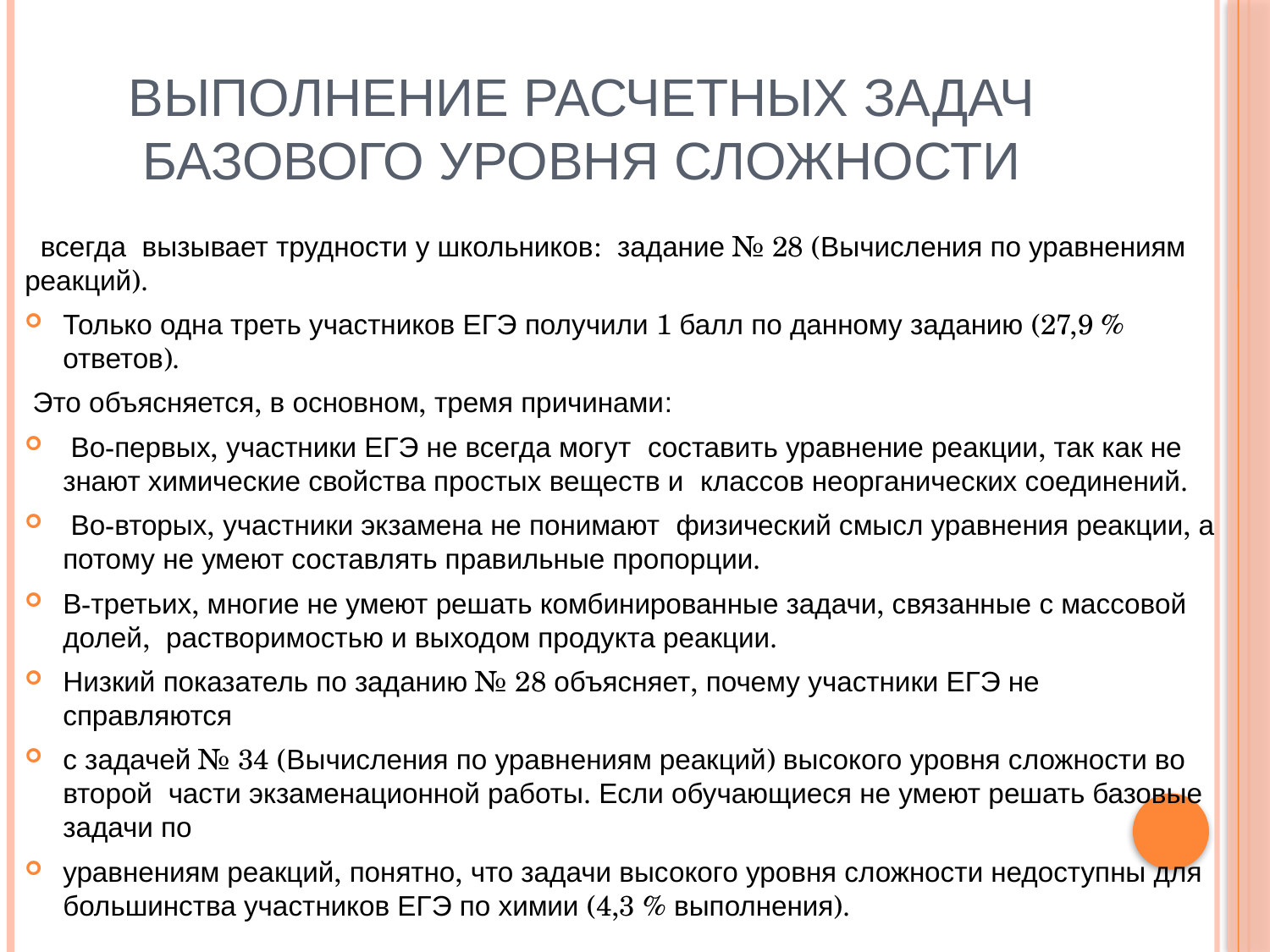

# Выполнение расчетных задач базового уровня сложности
  всегда  вызывает трудности у школьников:  задание № 28 (Вычисления по уравнениям реакций).
Только одна треть участников ЕГЭ получили 1 балл по данному заданию (27,9 % ответов).
 Это объясняется, в основном, тремя причинами:
 Во-первых, участники ЕГЭ не всегда могут  составить уравнение реакции, так как не знают химические свойства простых веществ и  классов неорганических соединений.
 Во-вторых, участники экзамена не понимают  физический смысл уравнения реакции, а потому не умеют составлять правильные пропорции.
В-третьих, многие не умеют решать комбинированные задачи, связанные с массовой долей,  растворимостью и выходом продукта реакции.
Низкий показатель по заданию № 28 объясняет, почему участники ЕГЭ не справляются
с задачей № 34 (Вычисления по уравнениям реакций) высокого уровня сложности во второй  части экзаменационной работы. Если обучающиеся не умеют решать базовые задачи по
уравнениям реакций, понятно, что задачи высокого уровня сложности недоступны для  большинства участников ЕГЭ по химии (4,3 % выполнения).